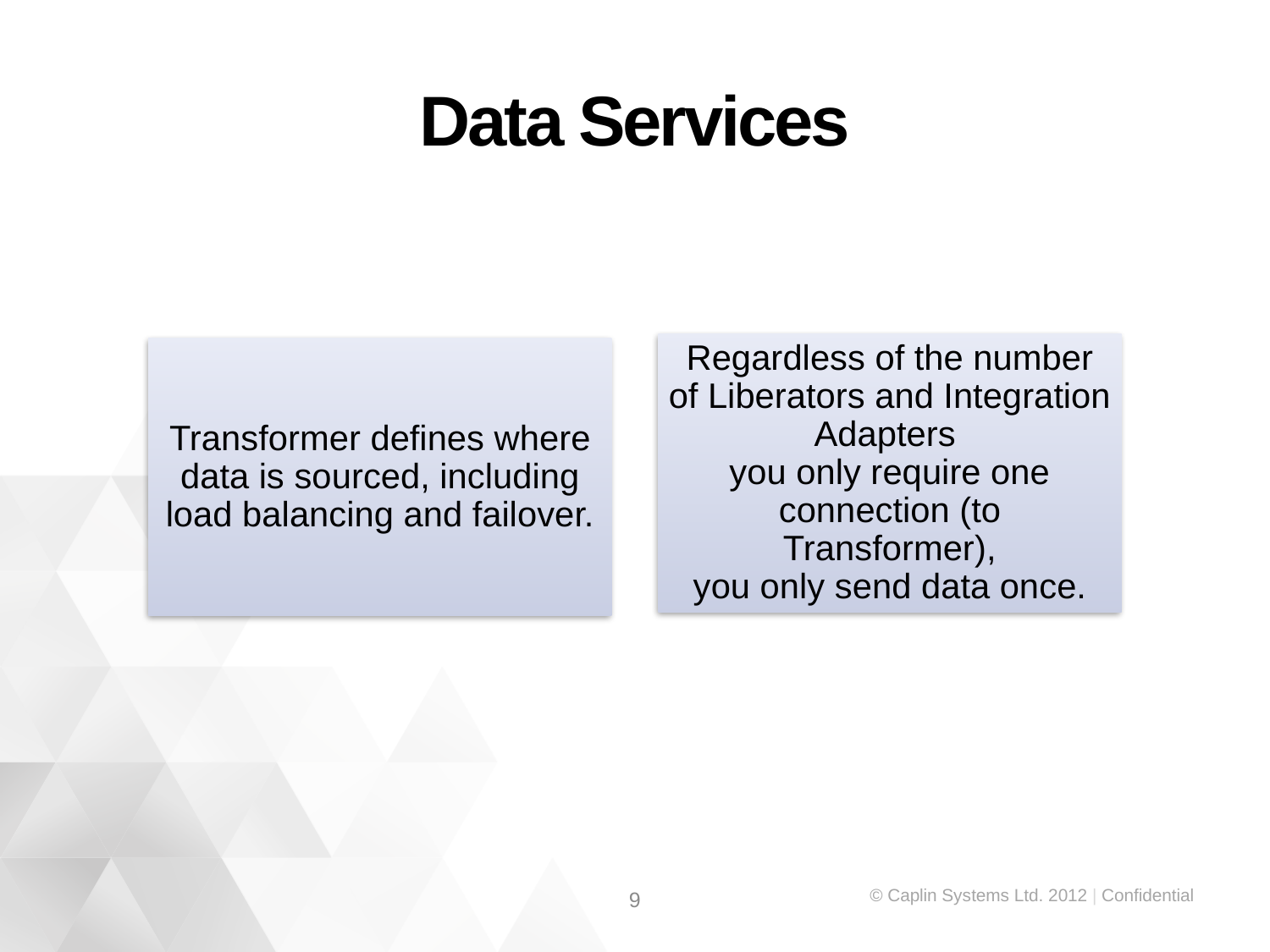

# Data Services
Transformer defines where data is sourced, including load balancing and failover.
Regardless of the number of Liberators and Integration Adapters
you only require one connection (to Transformer),
you only send data once.
9